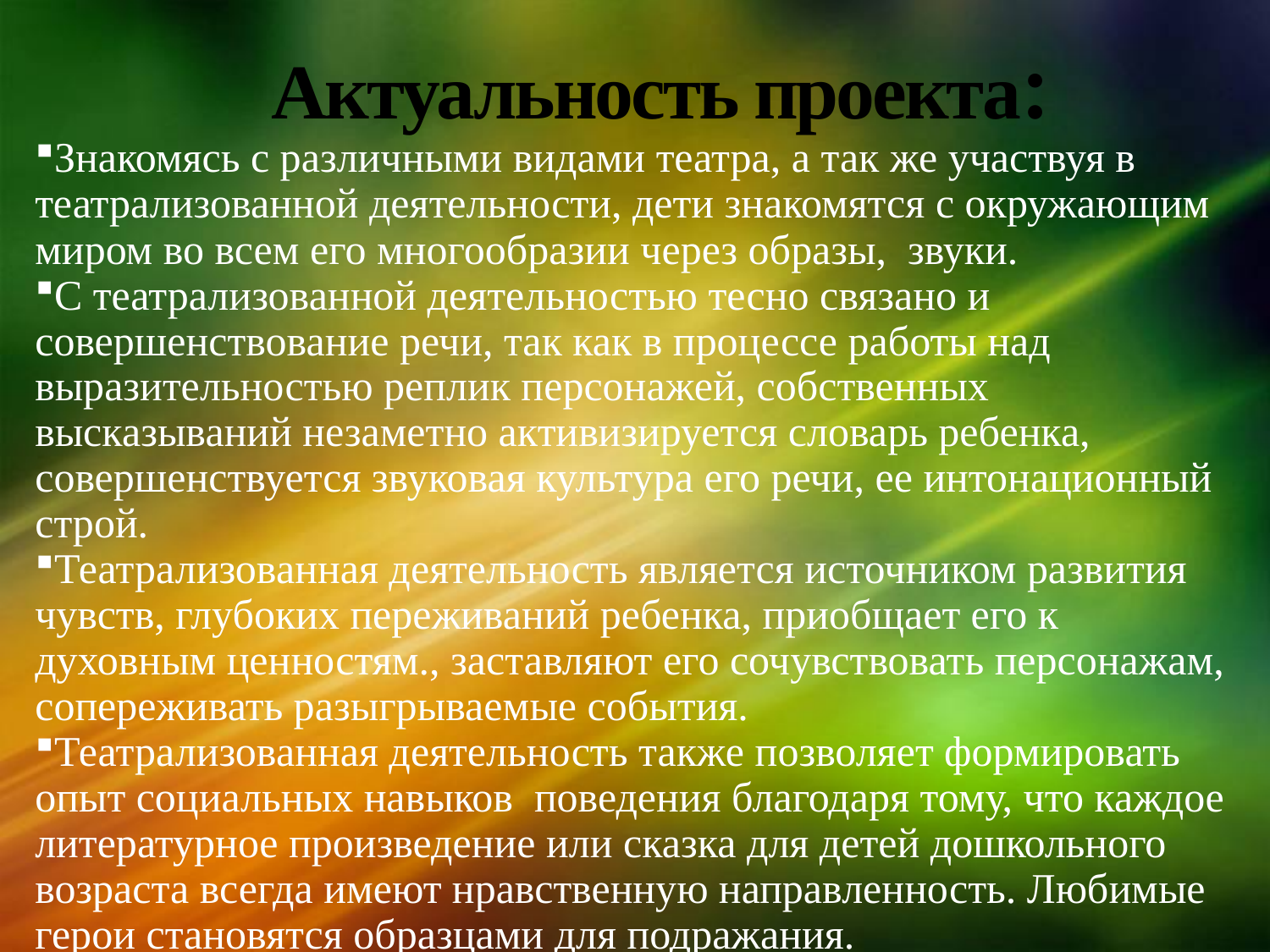

# Актуальность проекта:
Знакомясь с различными видами театра, а так же участвуя в театрализованной деятельности, дети знакомятся с окружающим миром во всем его многообразии через образы,  звуки.
С театрализованной деятельностью тесно связано и совершенствование речи, так как в процессе работы над выразительностью реплик персонажей, собственных высказываний незаметно активизируется словарь ребенка, совершенствуется звуковая культура его речи, ее интонационный строй.
Театрализованная деятельность является источником развития чувств, глубоких переживаний ребенка, приобщает его к духовным ценностям., заставляют его сочувствовать персонажам, сопереживать разыгрываемые события.
Театрализованная деятельность также позволяет формировать опыт социальных навыков  поведения благодаря тому, что каждое литературное произведение или сказка для детей дошкольного возраста всегда имеют нравственную направленность. Любимые герои становятся образцами для подражания.